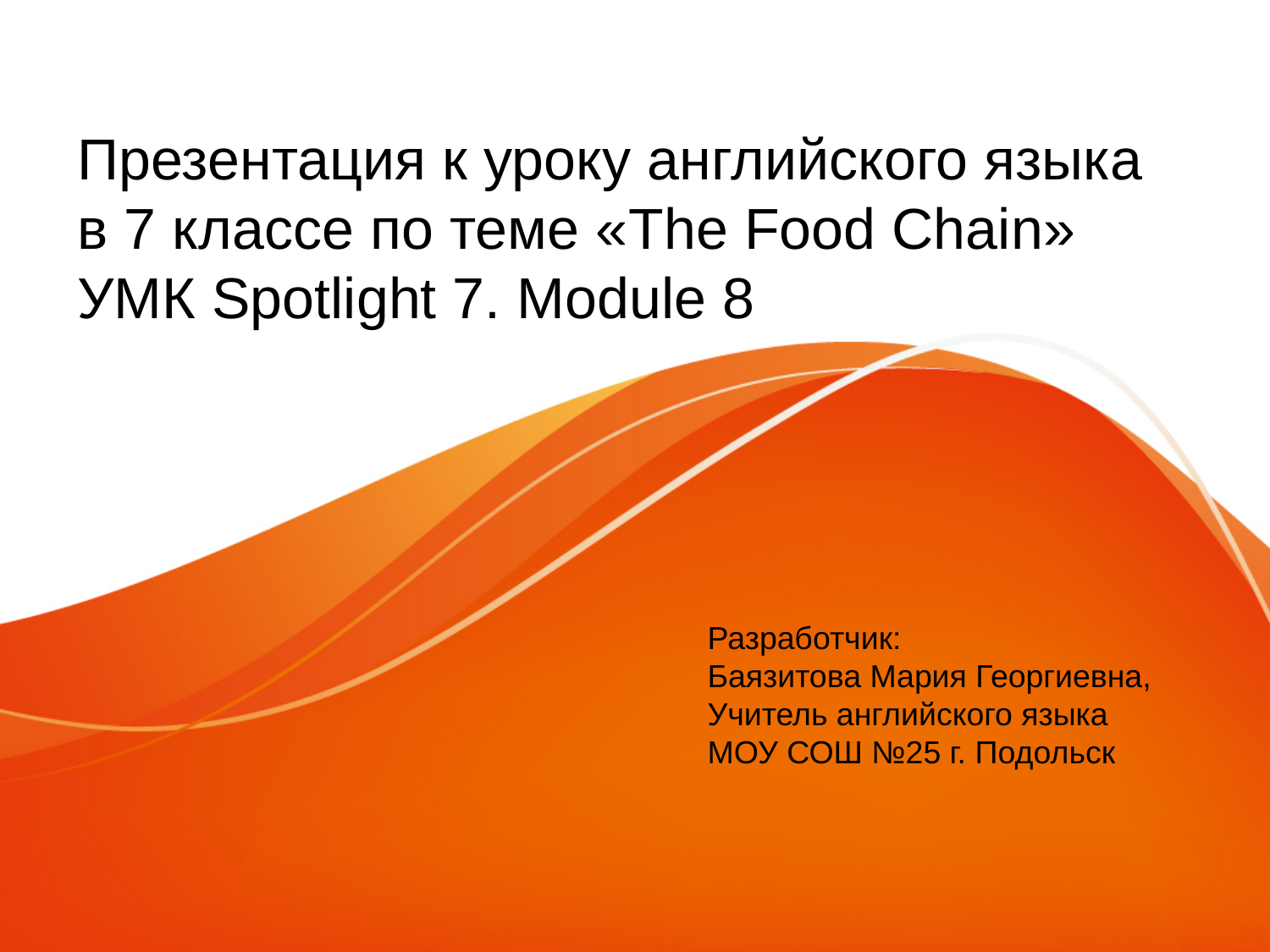

# Презентация к уроку английского языка в 7 классе по теме «The Food Chain»   УМК Spotlight 7. Module 8

Разработчик:
Баязитова Мария Георгиевна,
Учитель английского языка
МОУ СОШ №25 г. Подольск